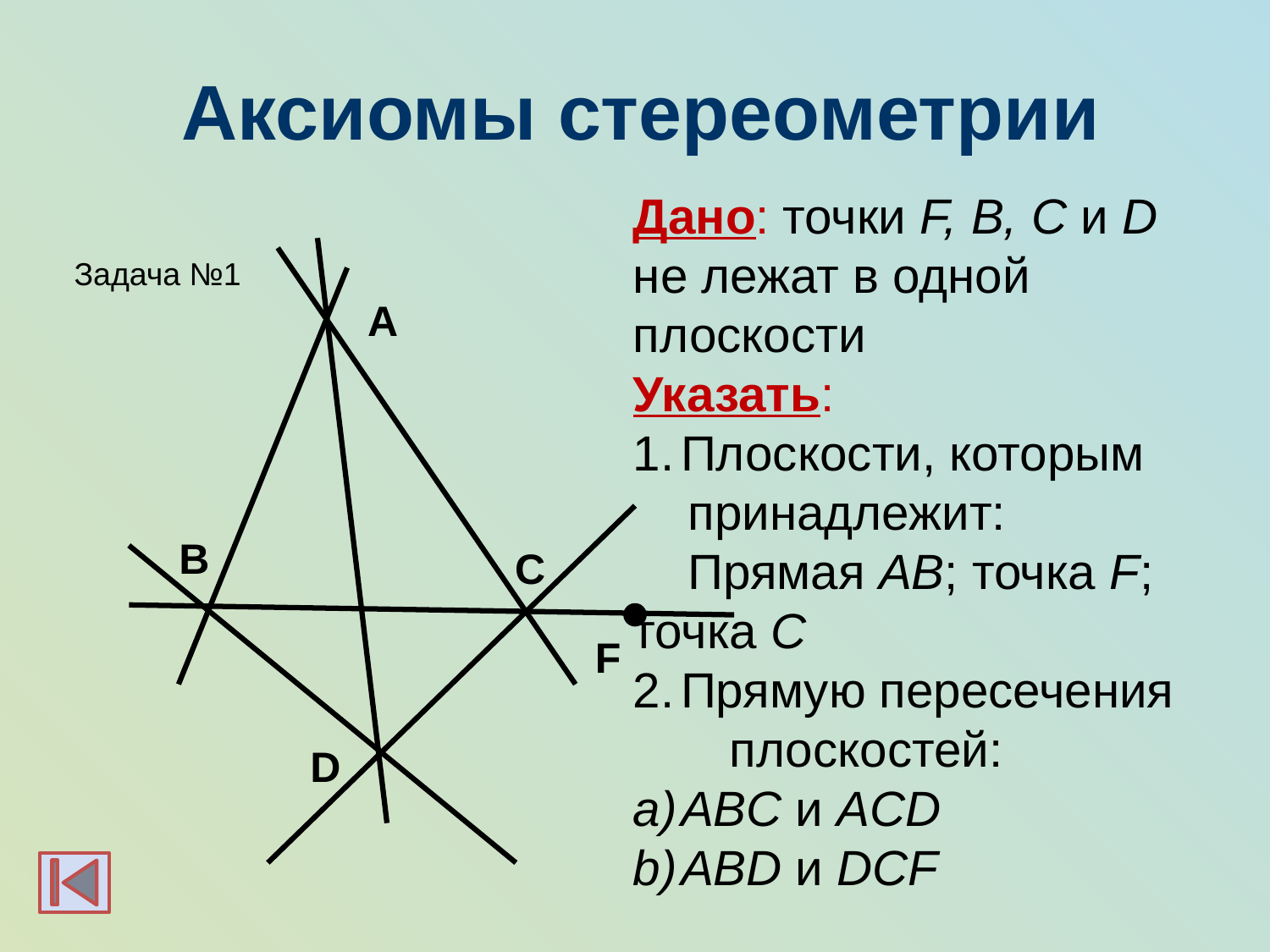

# Аксиомы стереометрии
Дано: точки F, B, C и D
не лежат в одной
плоскости
Указать:
Плоскости, которым
    принадлежит:
    Прямая AB; точка F;
точка С
Прямую пересечения
       плоскостей:
ABC и ACD
ABD и DCF
Задача №1
A
B
C

F
D